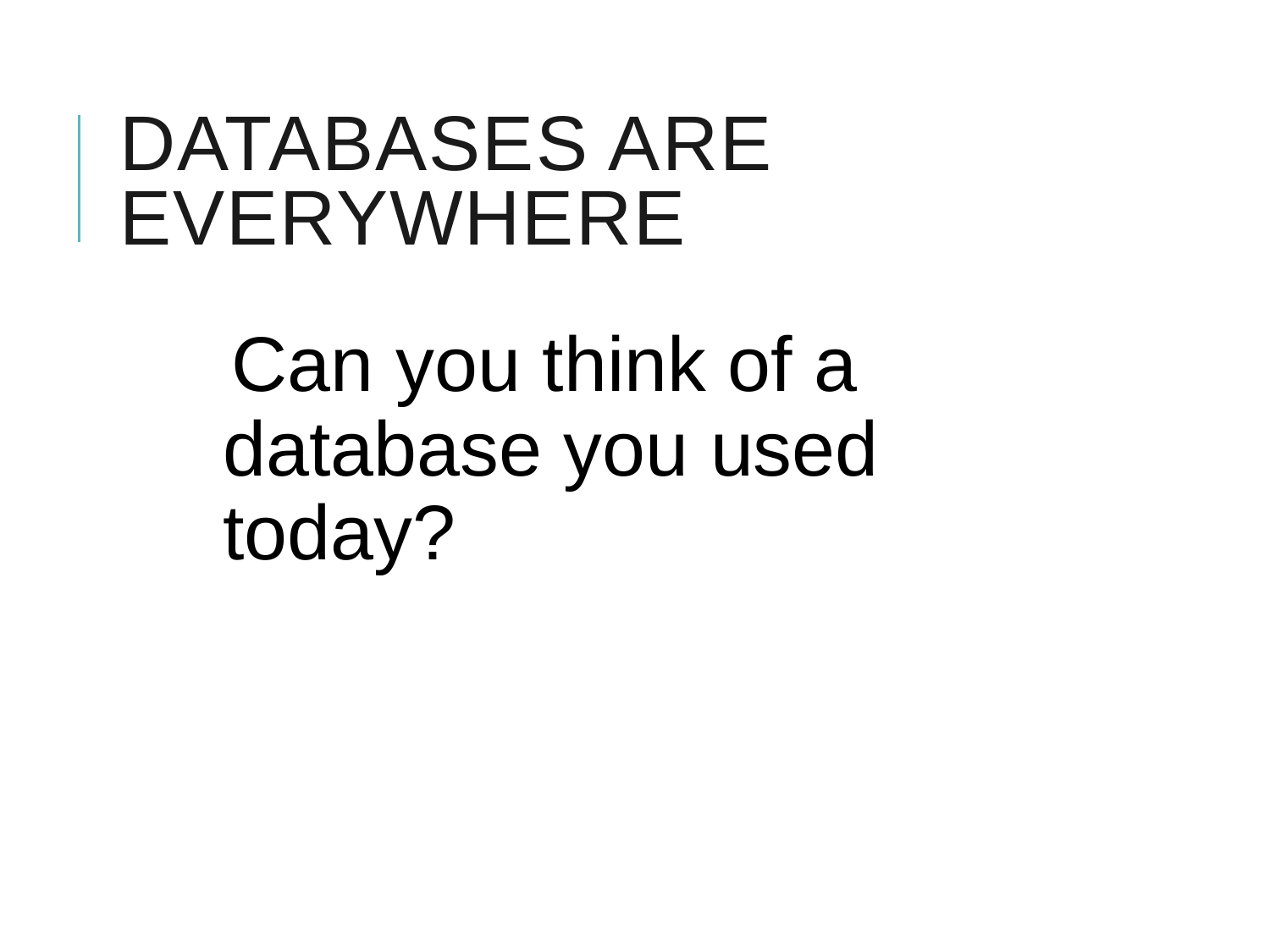

# Databases are everywhere
Can you think of a database you used today?